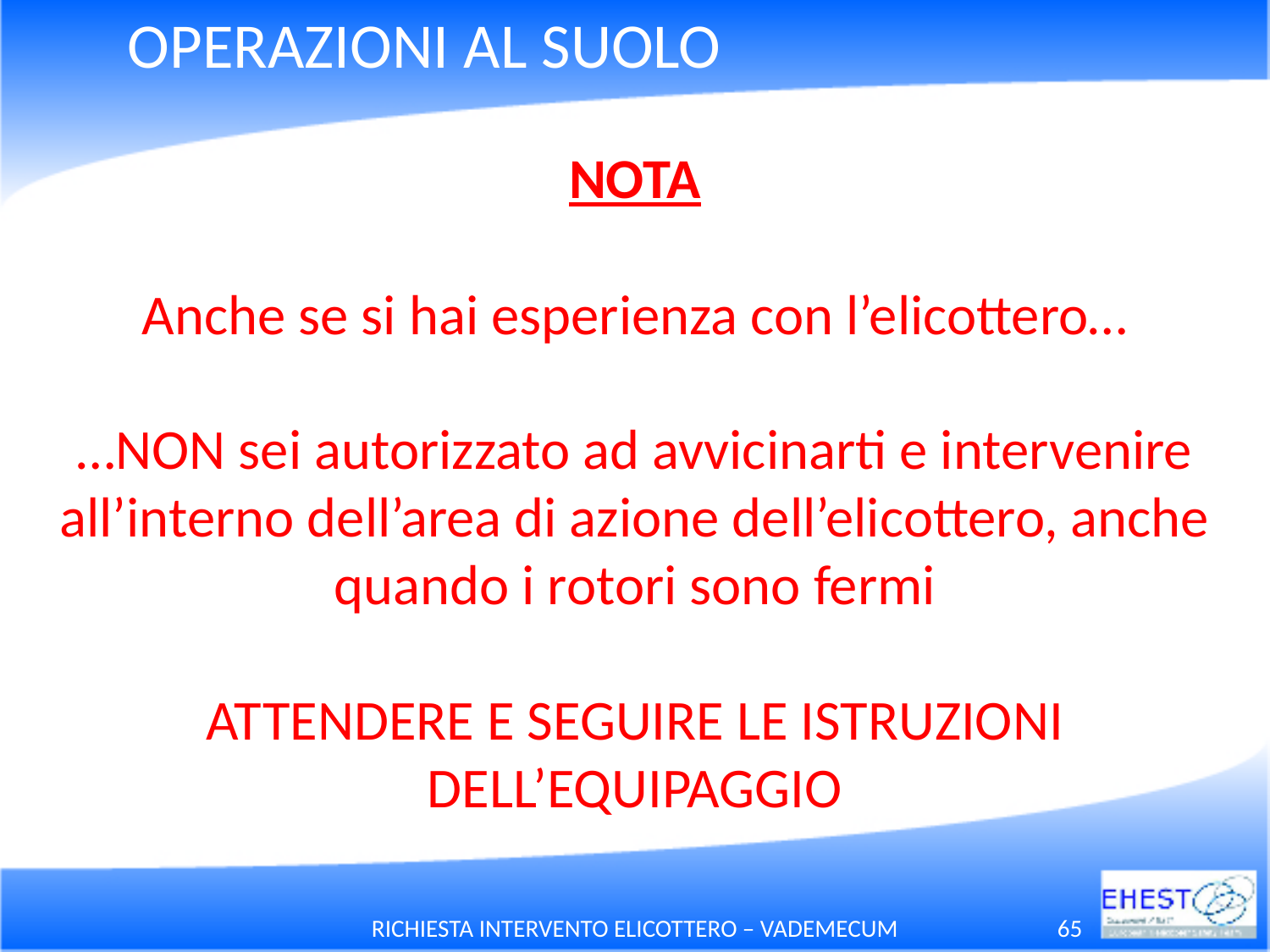

# OPERAZIONI AL SUOLO
NOTA

Anche se si hai esperienza con l’elicottero…

…NON sei autorizzato ad avvicinarti e intervenire all’interno dell’area di azione dell’elicottero, anche quando i rotori sono fermi

ATTENDERE E SEGUIRE LE ISTRUZIONI DELL’EQUIPAGGIO
RICHIESTA INTERVENTO ELICOTTERO – VADEMECUM
65